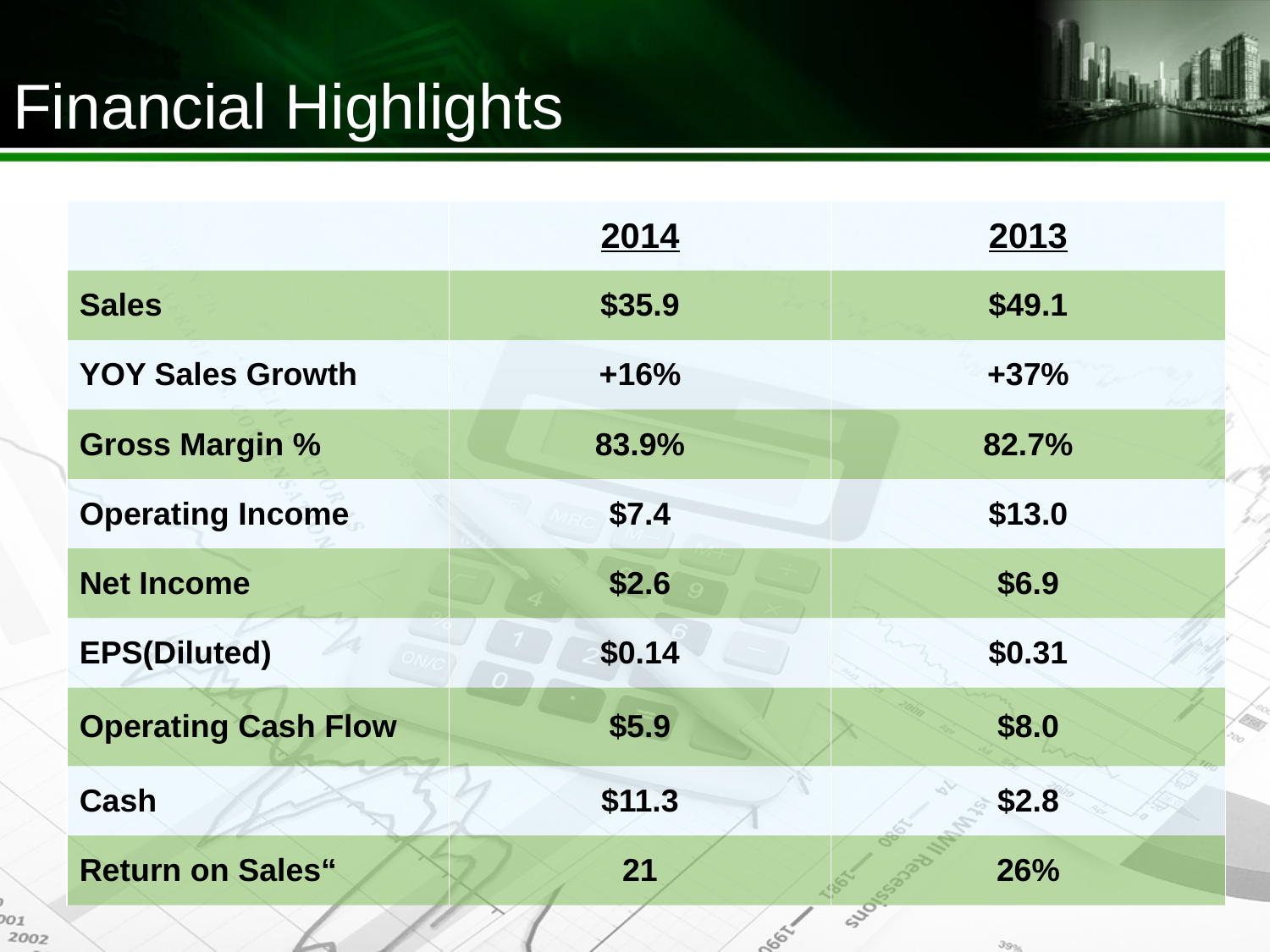

Financial Highlights

|  | 2014 | 2013 |
| --- | --- | --- |
| Sales | $35.9 | $49.1 |
| YOY Sales Growth | +16% | +37% |
| Gross Margin % | 83.9% | 82.7% |
| Operating Income | $7.4 | $13.0 |
| Net Income | $2.6 | $6.9 |
| EPS(Diluted) | $0.14 | $0.31 |
| Operating Cash Flow | $5.9 | $8.0 |
| Cash | $11.3 | $2.8 |
| Return on Sales“ | 21 | 26% |